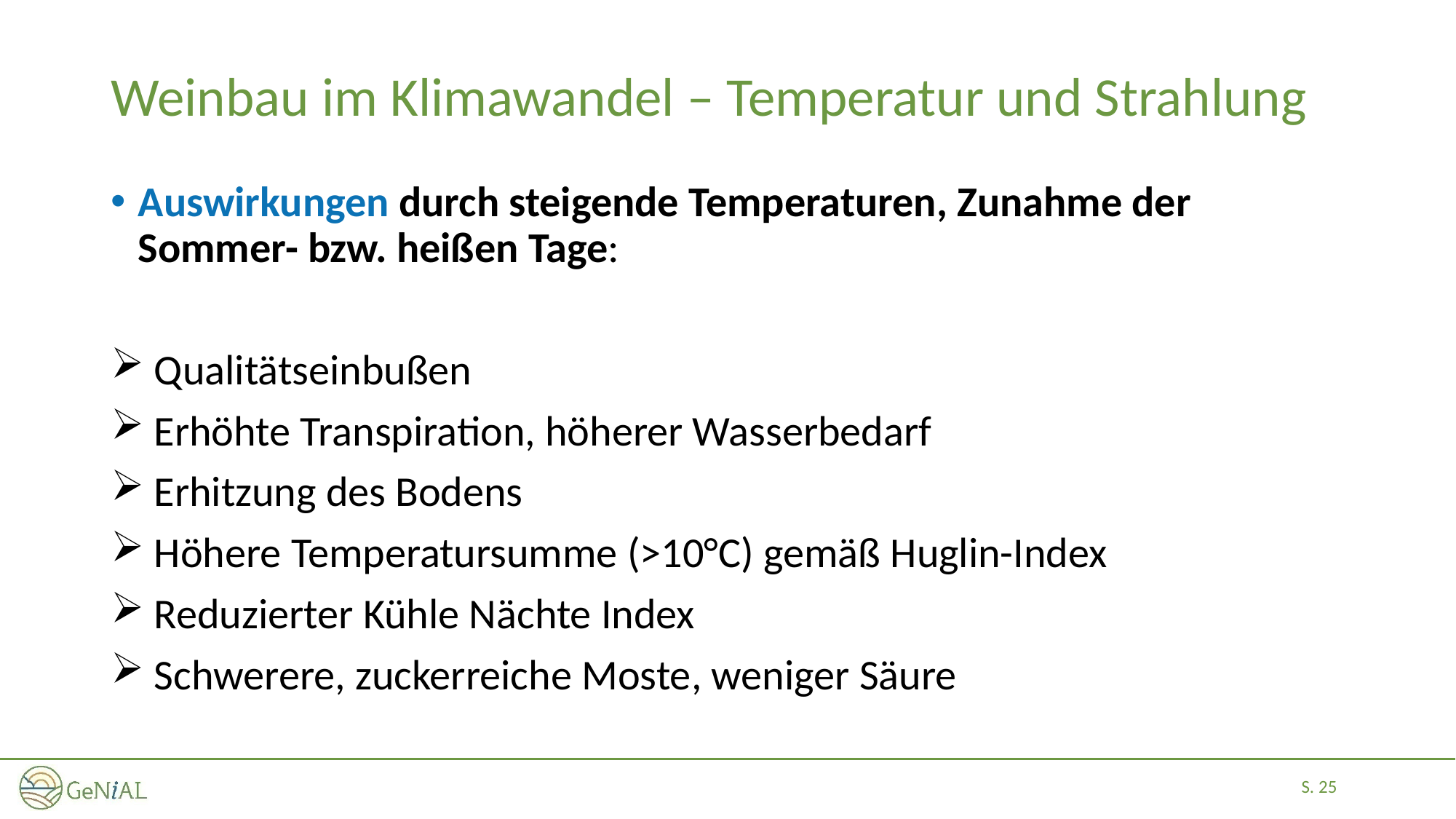

# Weinbau im Klimawandel – Temperatur und Strahlung
Auswirkungen durch steigende Temperaturen, Zunahme der Sommer- bzw. heißen Tage:

 Qualitätseinbußen
 Erhöhte Transpiration, höherer Wasserbedarf
 Erhitzung des Bodens
 Höhere Temperatursumme (>10°C) gemäß Huglin-Index
 Reduzierter Kühle Nächte Index
 Schwerere, zuckerreiche Moste, weniger Säure